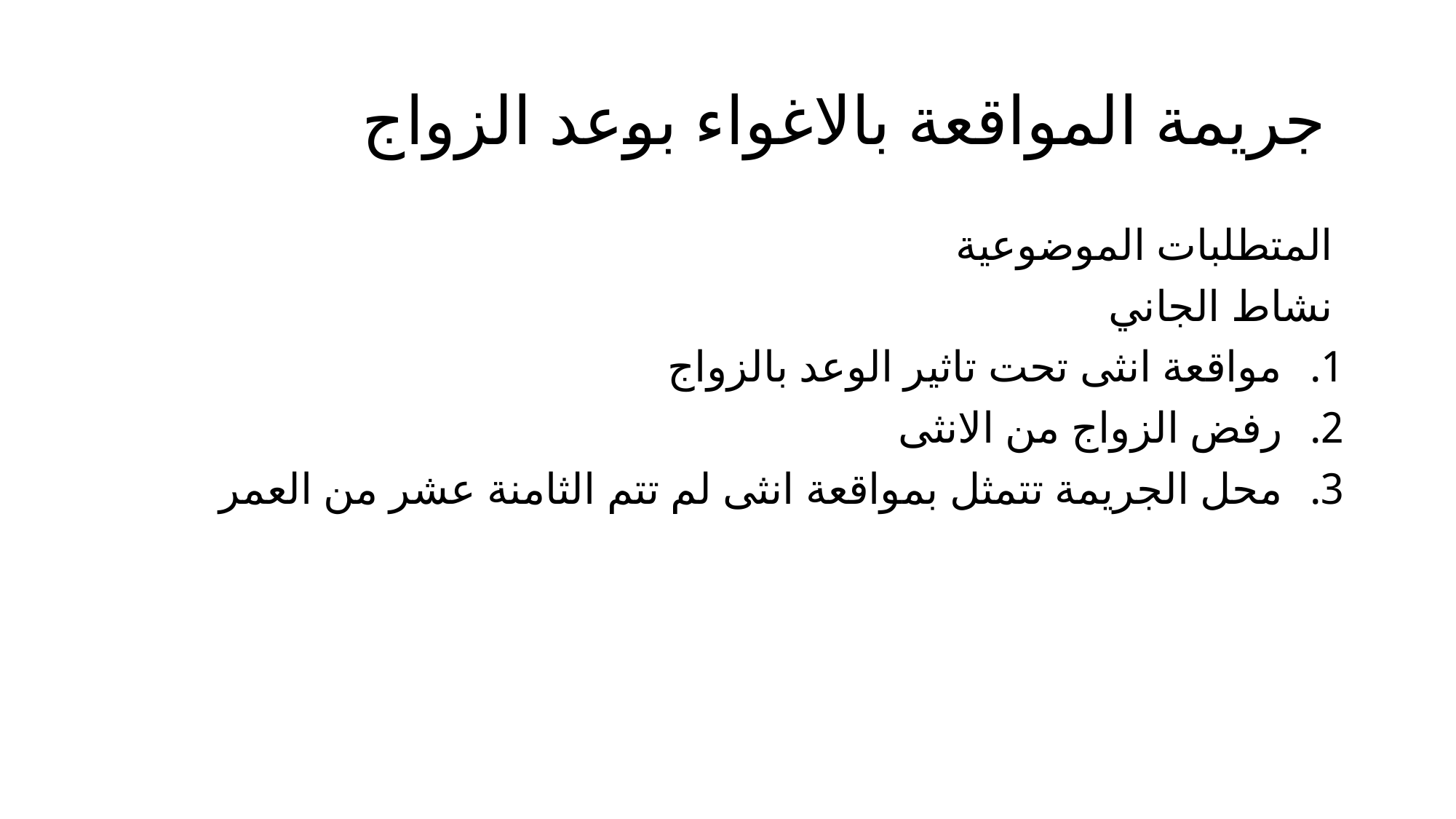

# جريمة المواقعة بالاغواء بوعد الزواج
المتطلبات الموضوعية
نشاط الجاني
مواقعة انثى تحت تاثير الوعد بالزواج
رفض الزواج من الانثى
محل الجريمة تتمثل بمواقعة انثى لم تتم الثامنة عشر من العمر